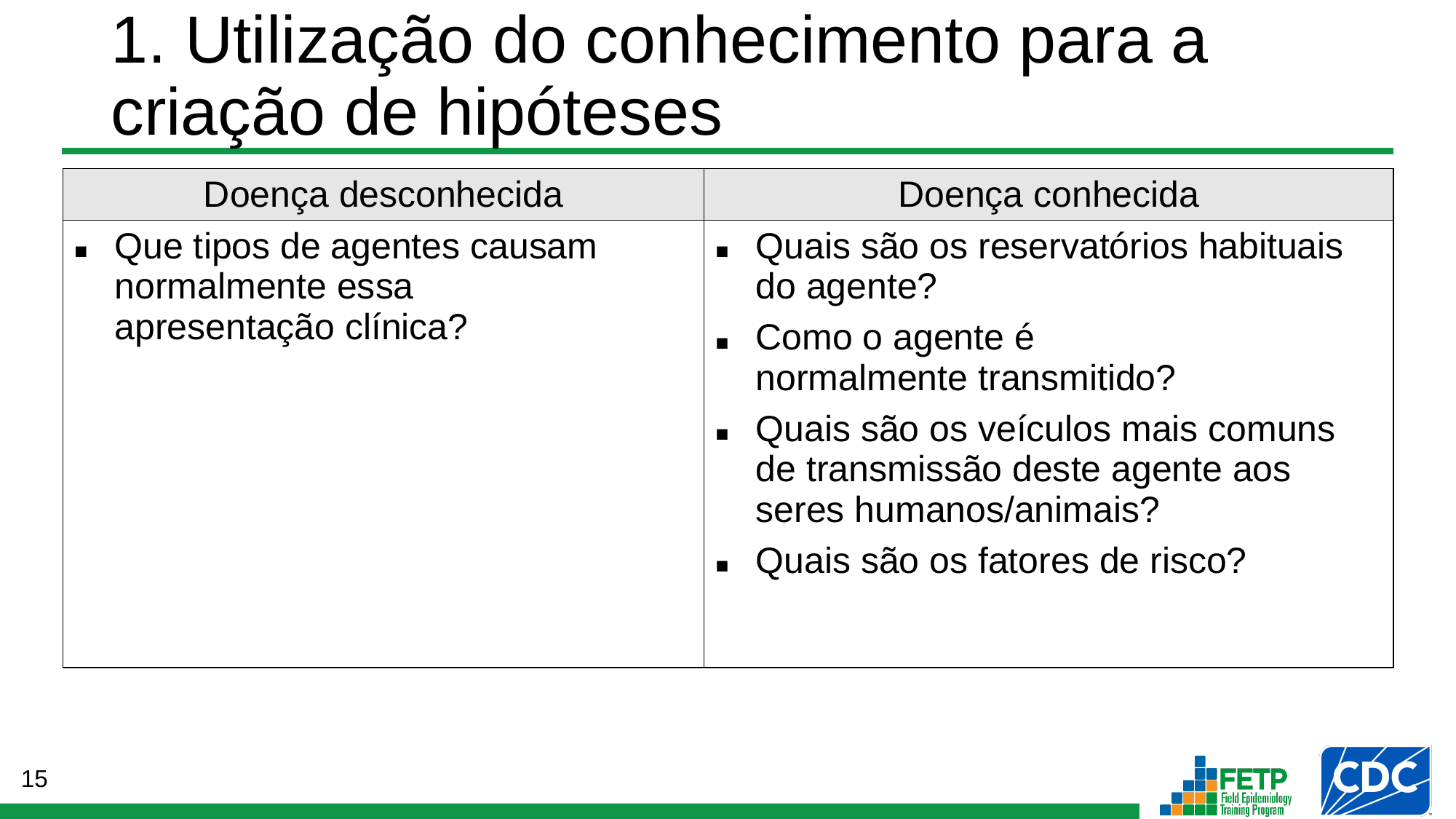

# 1. Utilização do conhecimento para a criação de hipóteses
| Doença desconhecida | Doença conhecida |
| --- | --- |
| Que tipos de agentes causam normalmente essa apresentação clínica? | Quais são os reservatórios habituais do agente? Como o agente é normalmente transmitido? Quais são os veículos mais comuns de transmissão deste agente aos seres humanos/animais? Quais são os fatores de risco? |